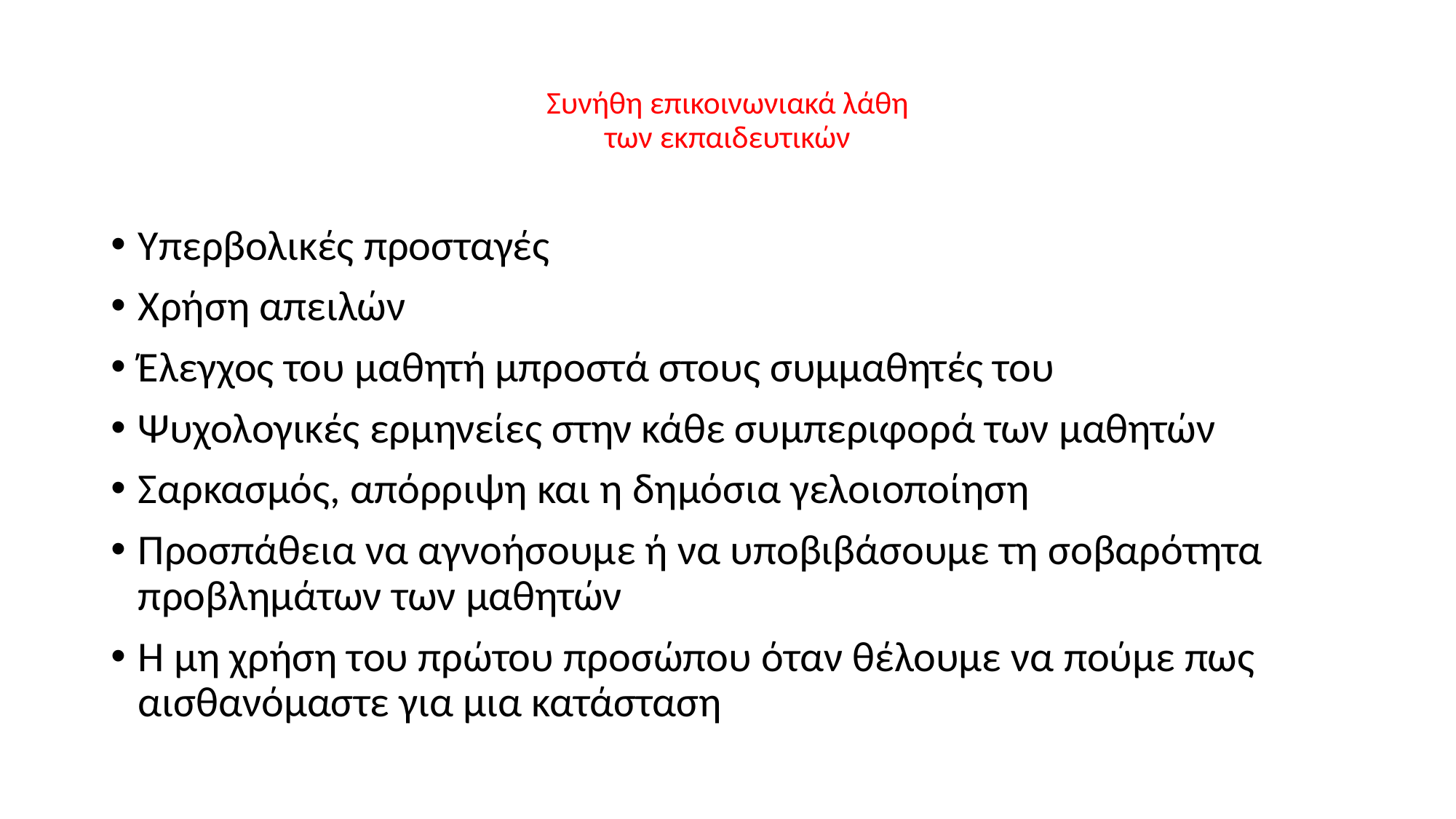

# Συνήθη επικοινωνιακά λάθη των εκπαιδευτικών
Υπερβολικές προσταγές
Χρήση απειλών
Έλεγχος του μαθητή μπροστά στους συμμαθητές του
Ψυχολογικές ερμηνείες στην κάθε συμπεριφορά των μαθητών
Σαρκασμός, απόρριψη και η δημόσια γελοιοποίηση
Προσπάθεια να αγνοήσουμε ή να υποβιβάσουμε τη σοβαρότητα προβλημάτων των μαθητών
Η μη χρήση του πρώτου προσώπου όταν θέλουμε να πούμε πως αισθανόμαστε για μια κατάσταση